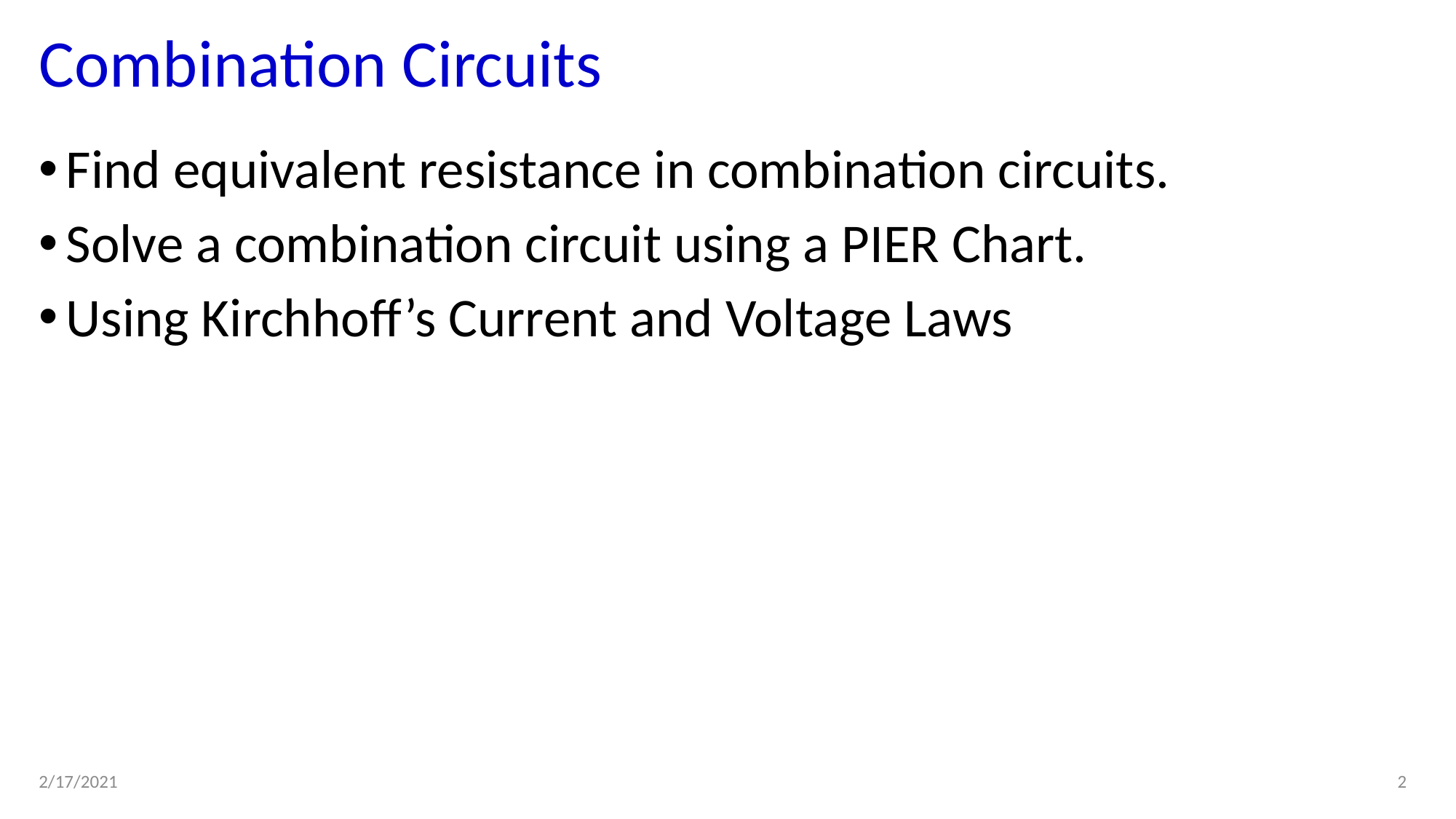

# Combination Circuits
Find equivalent resistance in combination circuits.
Solve a combination circuit using a PIER Chart.
Using Kirchhoff’s Current and Voltage Laws
2/17/2021
2